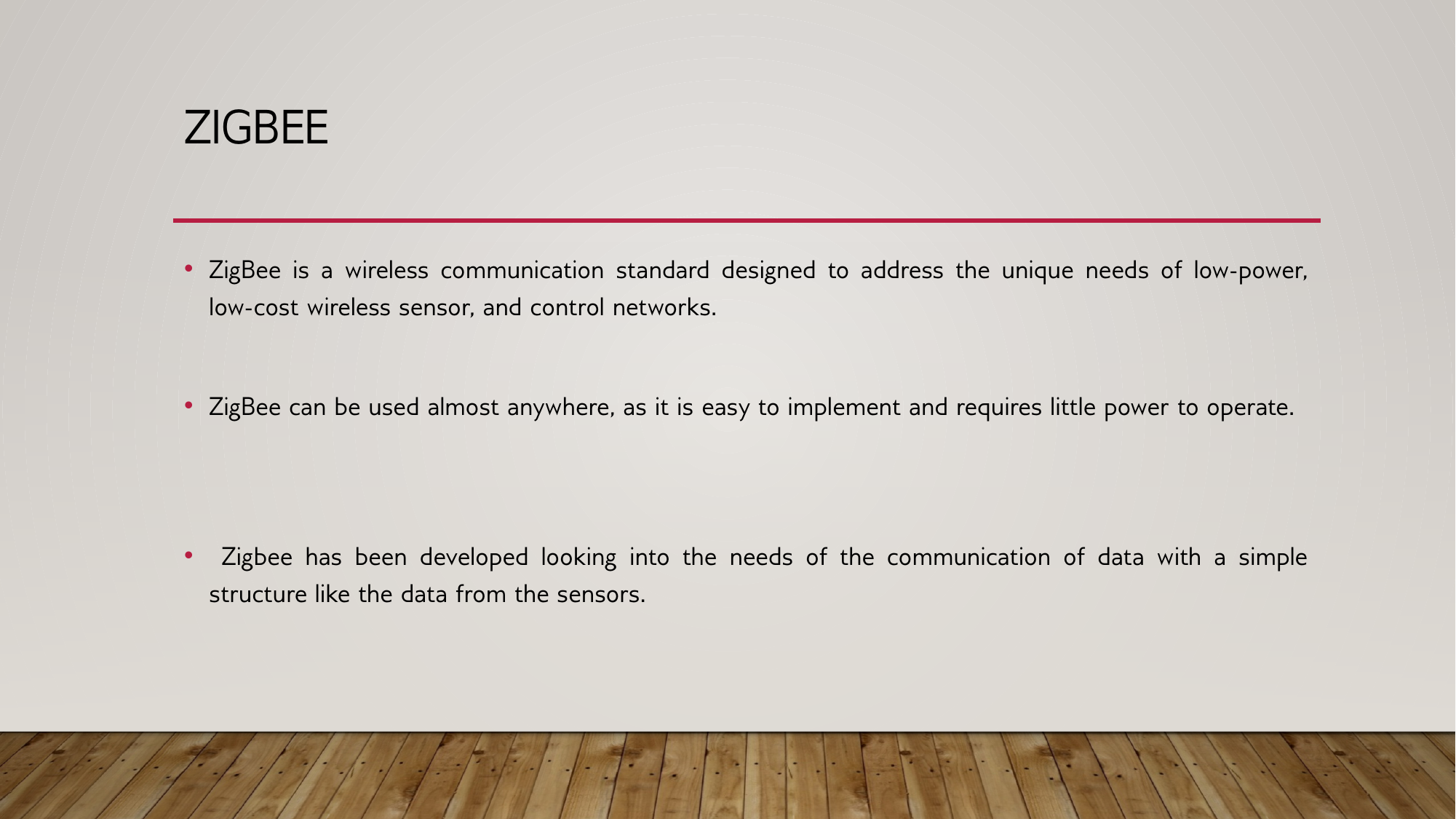

# zigbee
ZigBee is a wireless communication standard designed to address the unique needs of low-power, low-cost wireless sensor, and control networks.

ZigBee can be used almost anywhere, as it is easy to implement and requires little power to operate.

 Zigbee has been developed looking into the needs of the communication of data with a simple structure like the data from the sensors.